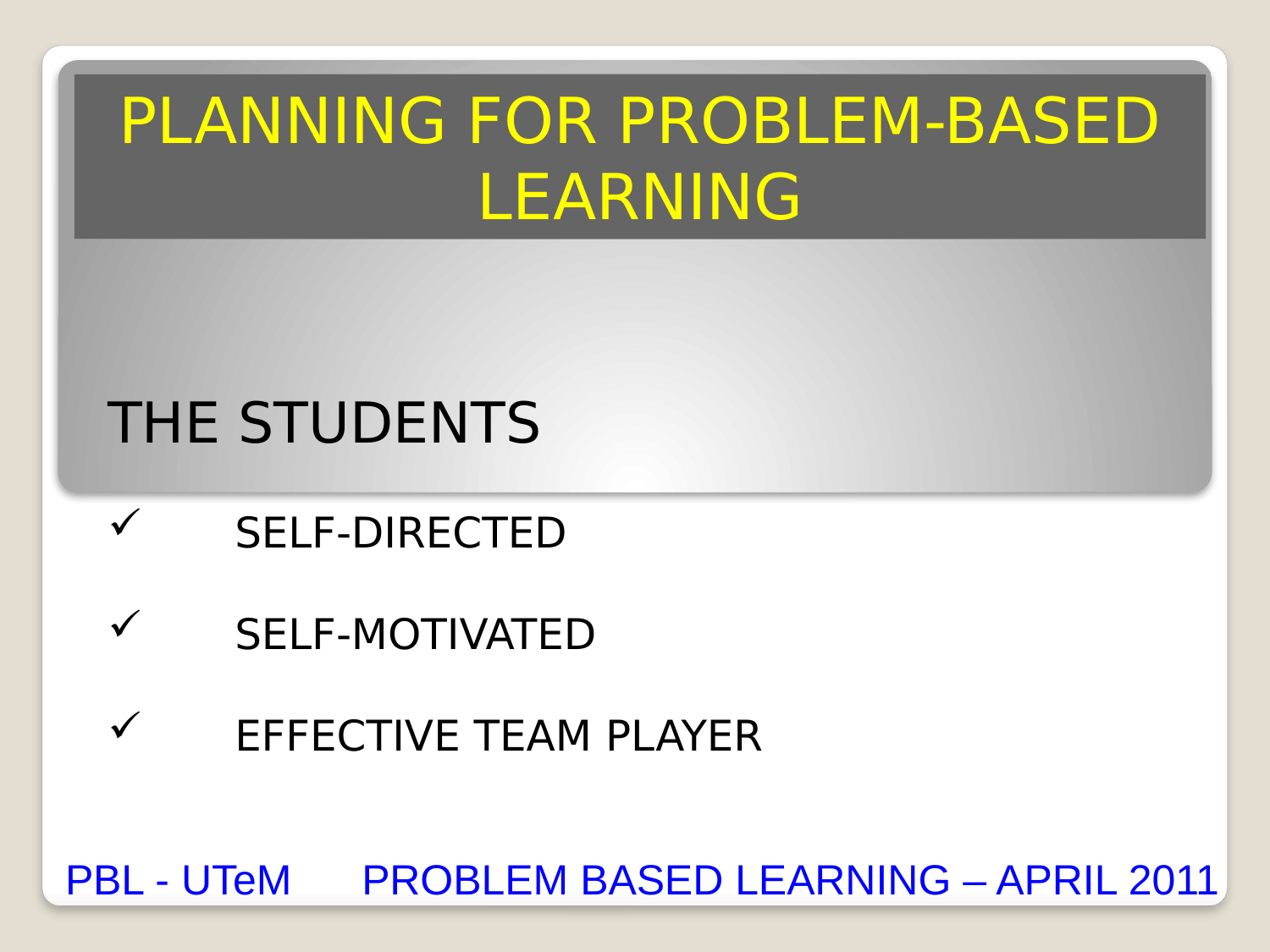

PLANNING FOR PROBLEM-BASED LEARNING
THE STUDENTS

 	SELF-DIRECTED

 	SELF-MOTIVATED

 	EFFECTIVE TEAM PLAYER

PBL - UTeM
PROBLEM BASED LEARNING – APRIL 2011